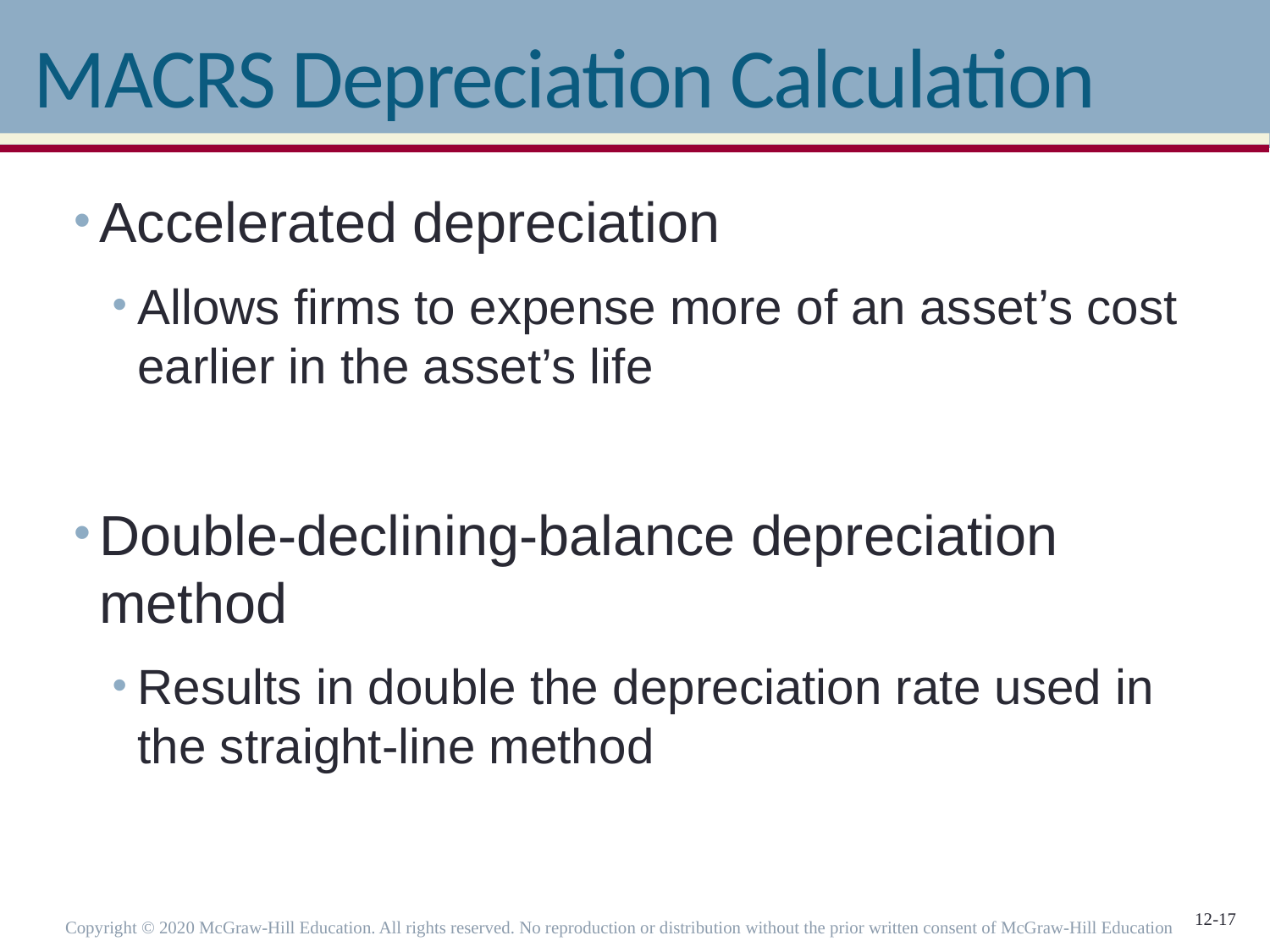

# MACRS Depreciation Calculation
Accelerated depreciation
Allows firms to expense more of an asset’s cost earlier in the asset’s life

Double-declining-balance depreciation method
Results in double the depreciation rate used in the straight-line method

Copyright © 2020 McGraw-Hill Education. All rights reserved. No reproduction or distribution without the prior written consent of McGraw-Hill Education